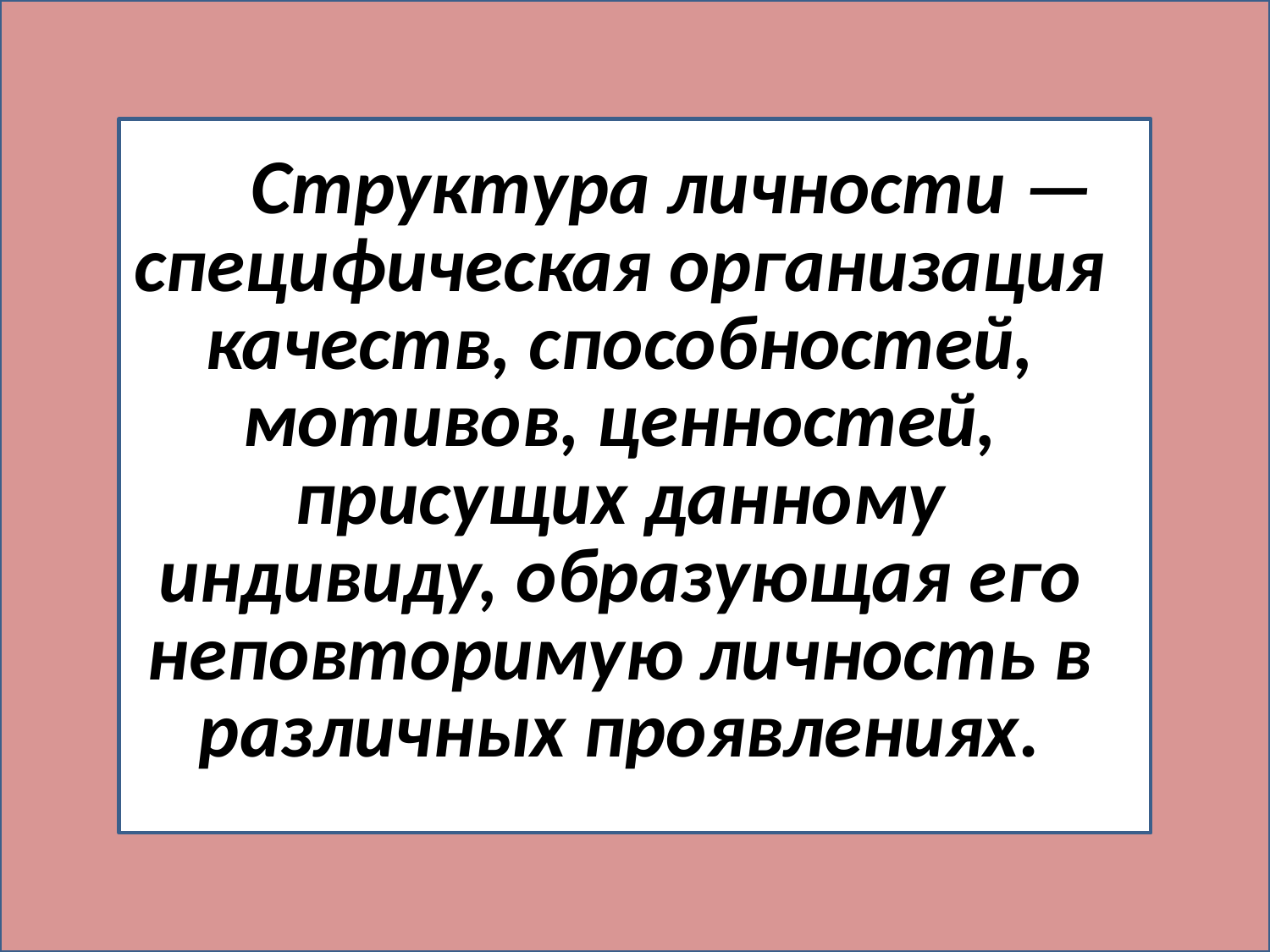

# Структура личности — специфическая организация качеств, способностей, мотивов, ценностей, присущих данному индивиду, образующая его неповторимую личность в различных проявлениях.